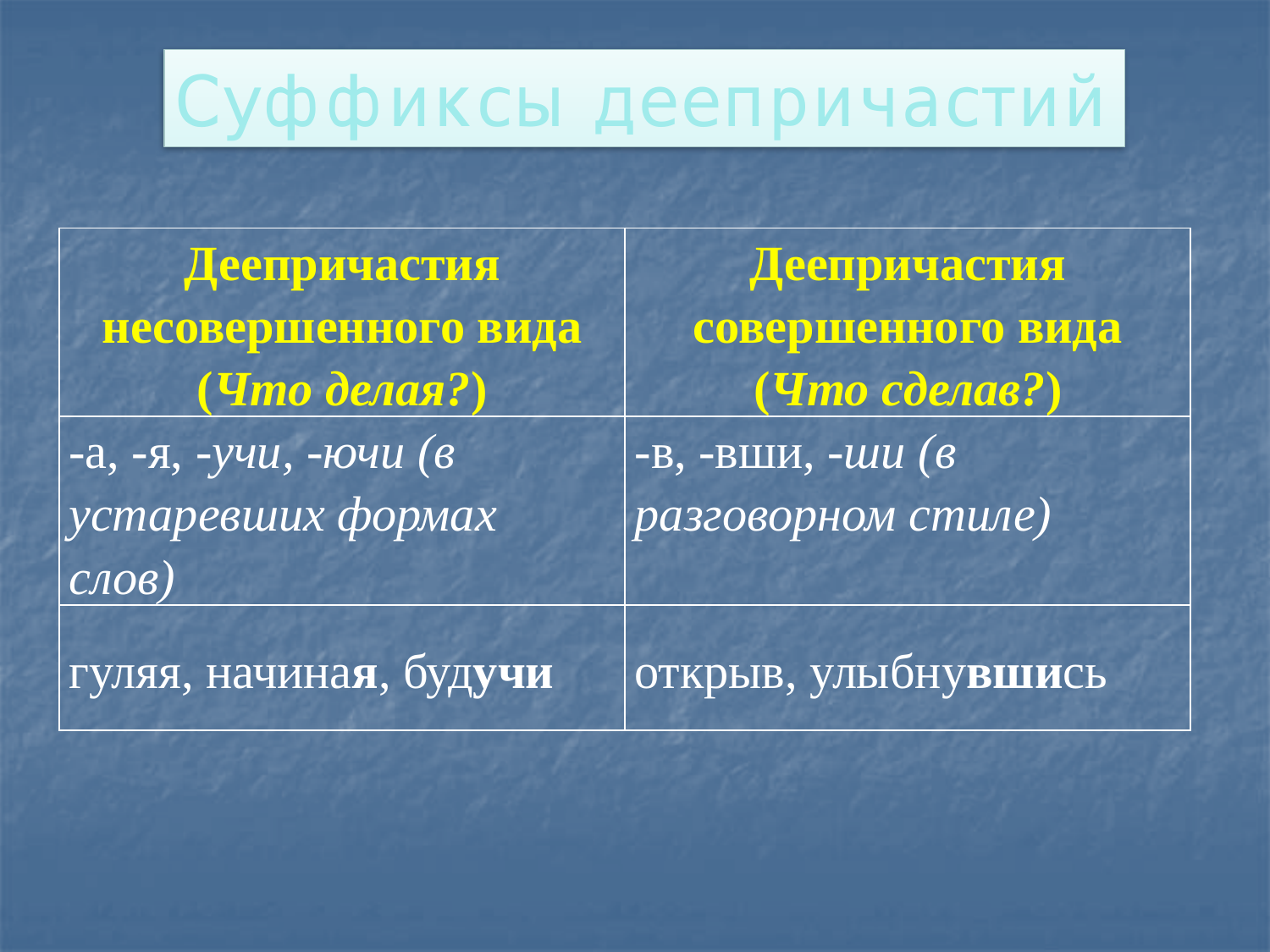

Суффиксы деепричастий
| Деепричастия несовершенного вида (Что делая?) | Деепричастия совершенного вида (Что сделав?) |
| --- | --- |
| -а, -я, -учи, -ючи (в устаревших формах слов) | -в, -вши, -ши (в разговорном стиле) |
| гуляя, начиная, будучи | открыв, улыбнувшись |